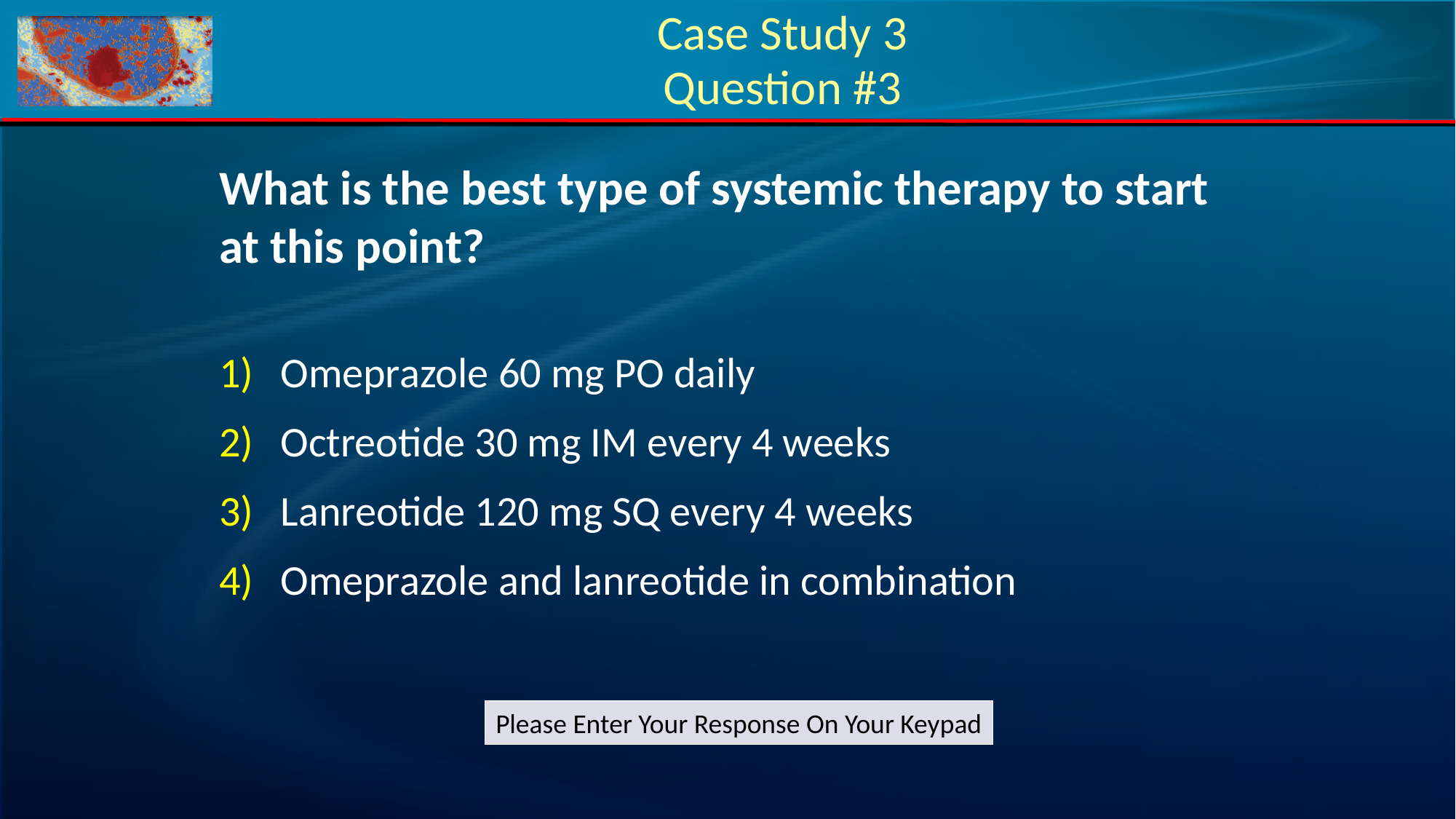

Case Study 3
Question #3
What is the best type of systemic therapy to start at this point?

Omeprazole 60 mg PO daily
Octreotide 30 mg IM every 4 weeks
Lanreotide 120 mg SQ every 4 weeks
Omeprazole and lanreotide in combination
Please Enter Your Response On Your Keypad